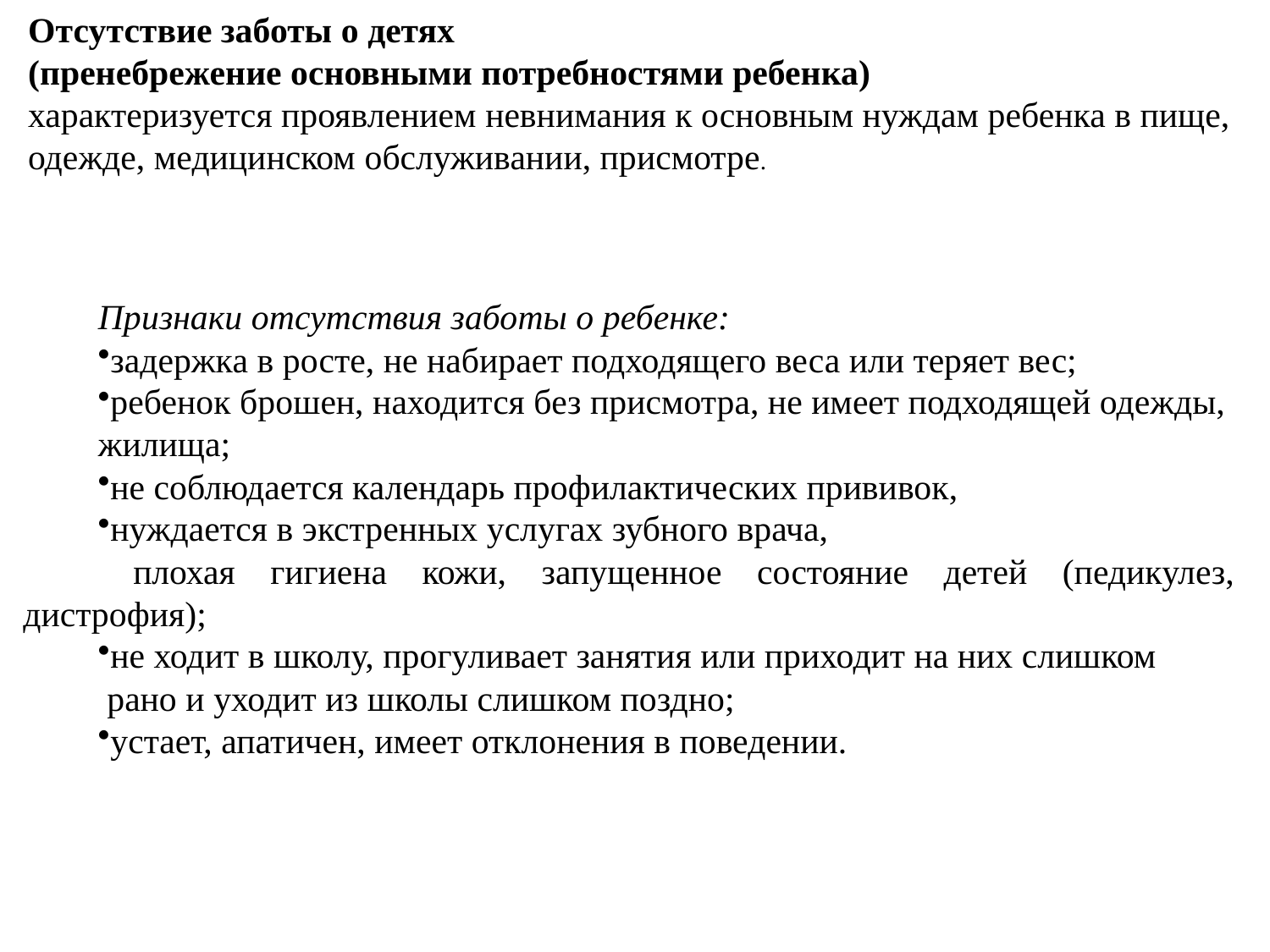

Отсутствие заботы о детях
(пренебрежение основными потребностями ребенка)
характеризуется проявлением невнимания к основным нуждам ребенка в пище,
одежде, медицинском обслуживании, присмотре.
Признаки отсутствия заботы о ребенке:
задержка в росте, не набирает подходящего веса или теряет вес;
ребенок брошен, находится без присмотра, не имеет подходящей одежды,
жилища;
не соблюдается календарь профилактических прививок,
нуждается в экстренных услугах зубного врача,
 плохая гигиена кожи, запущенное состояние детей (педикулез, дистрофия);
не ходит в школу, прогуливает занятия или приходит на них слишком
 рано и уходит из школы слишком поздно;
устает, апатичен, имеет отклонения в поведении.